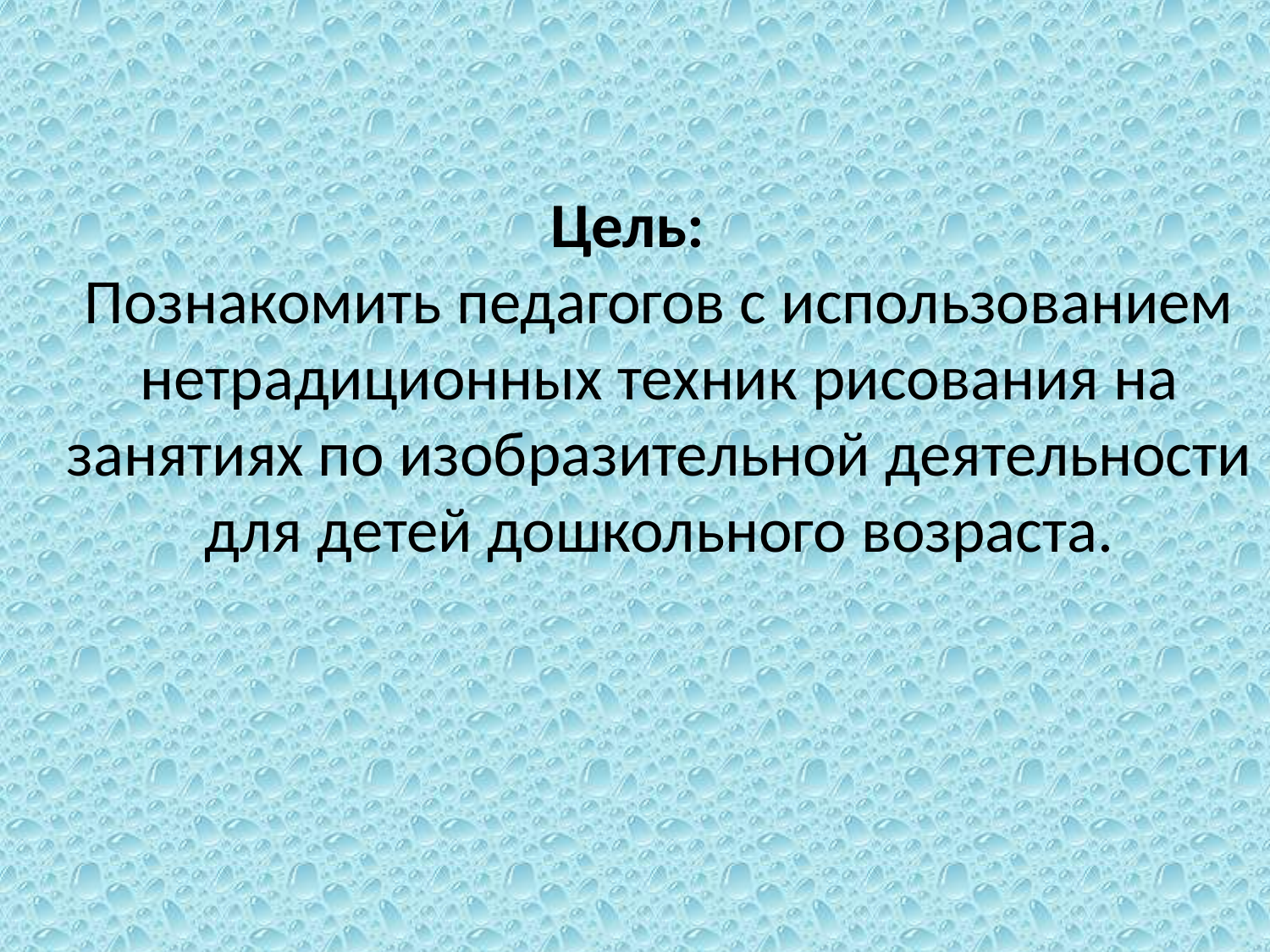

Цель:
Познакомить педагогов с использованием нетрадиционных техник рисования на занятиях по изобразительной деятельности для детей дошкольного возраста.